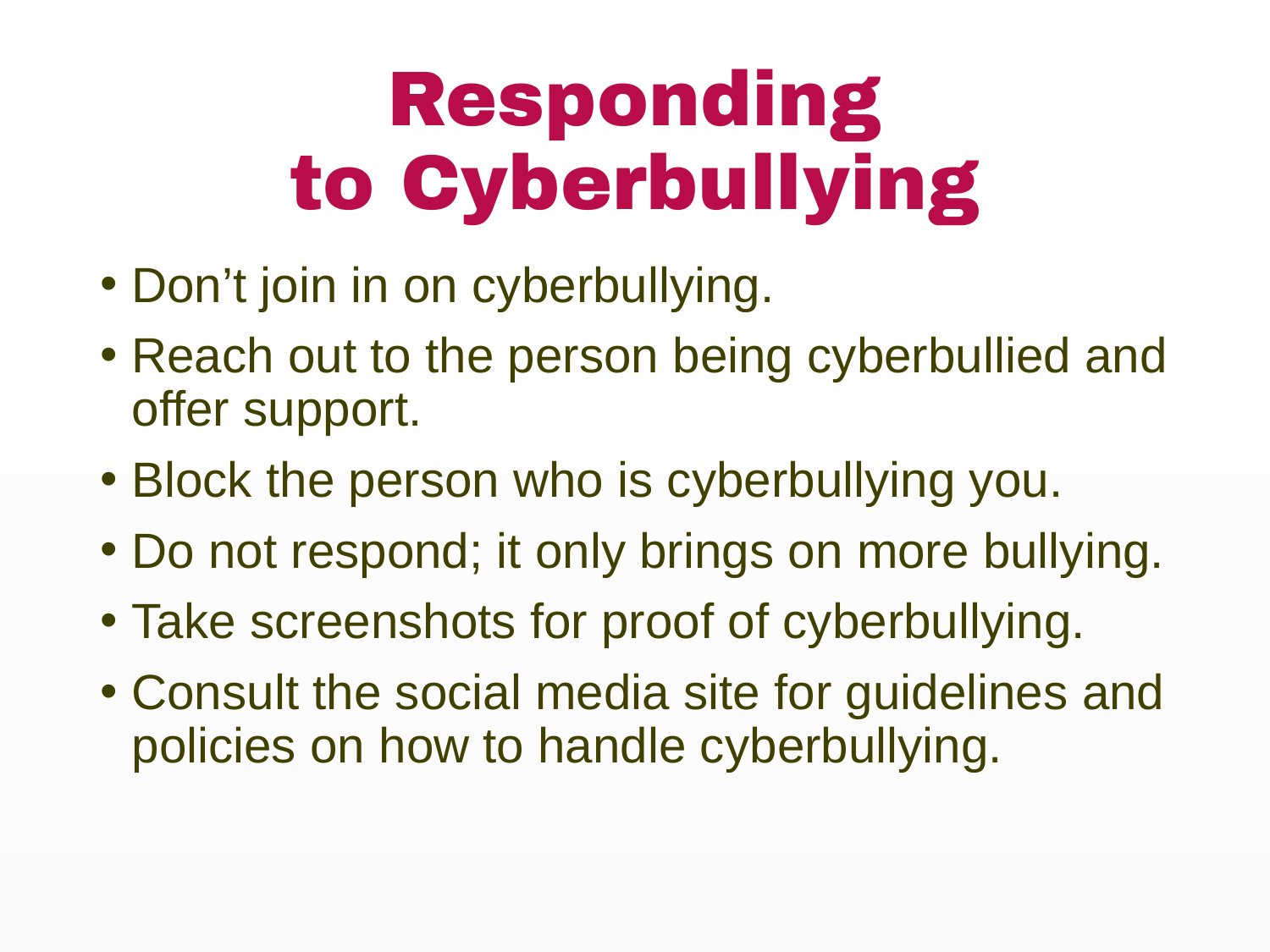

# Responding to Cyberbullying
Don’t join in on cyberbullying.
Reach out to the person being cyberbullied and offer support.
Block the person who is cyberbullying you.
Do not respond; it only brings on more bullying.
Take screenshots for proof of cyberbullying.
Consult the social media site for guidelines and policies on how to handle cyberbullying.